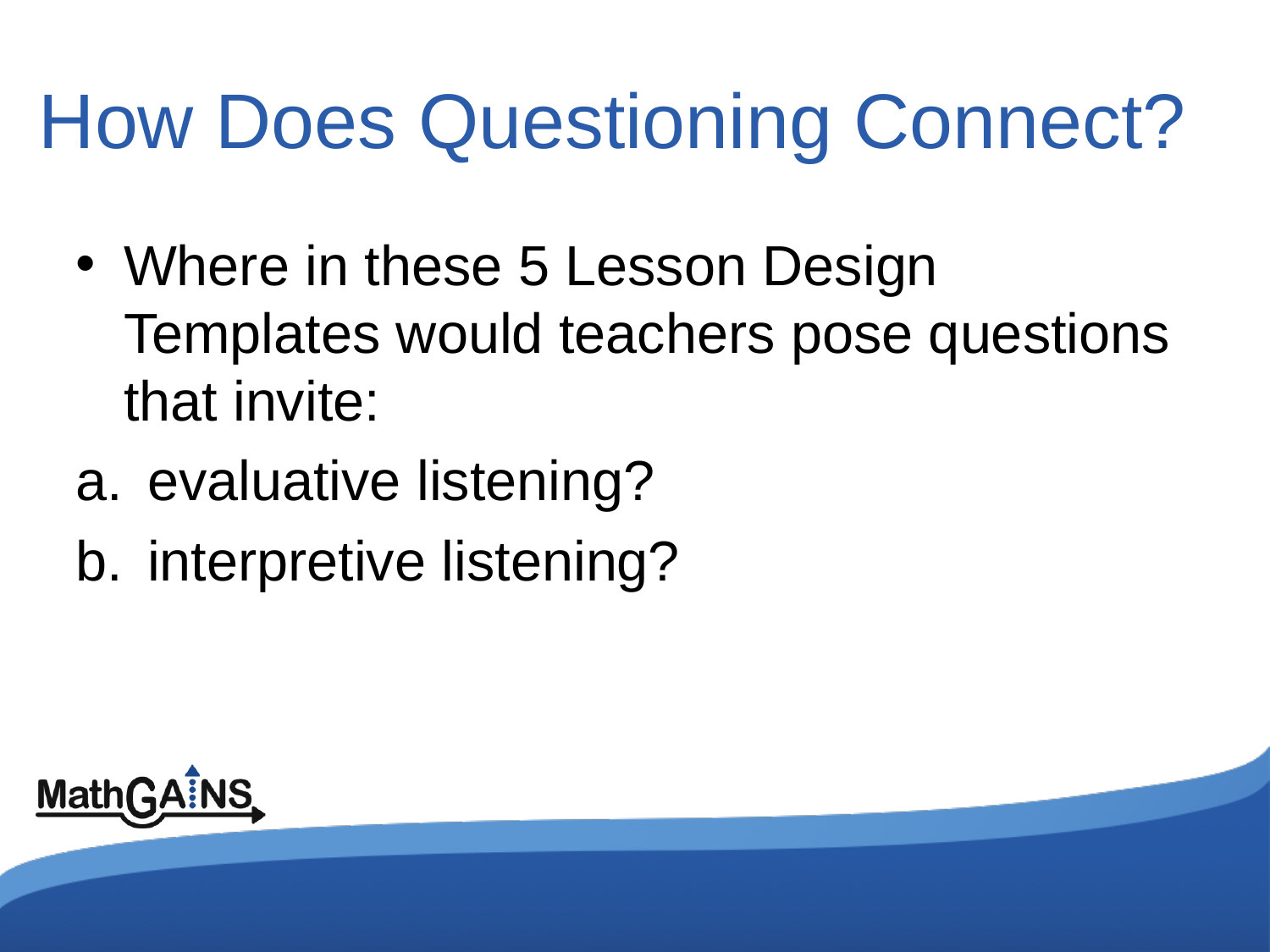

# How Does Questioning Connect?
Where in these 5 Lesson Design Templates would teachers pose questions that invite:
evaluative listening?
interpretive listening?